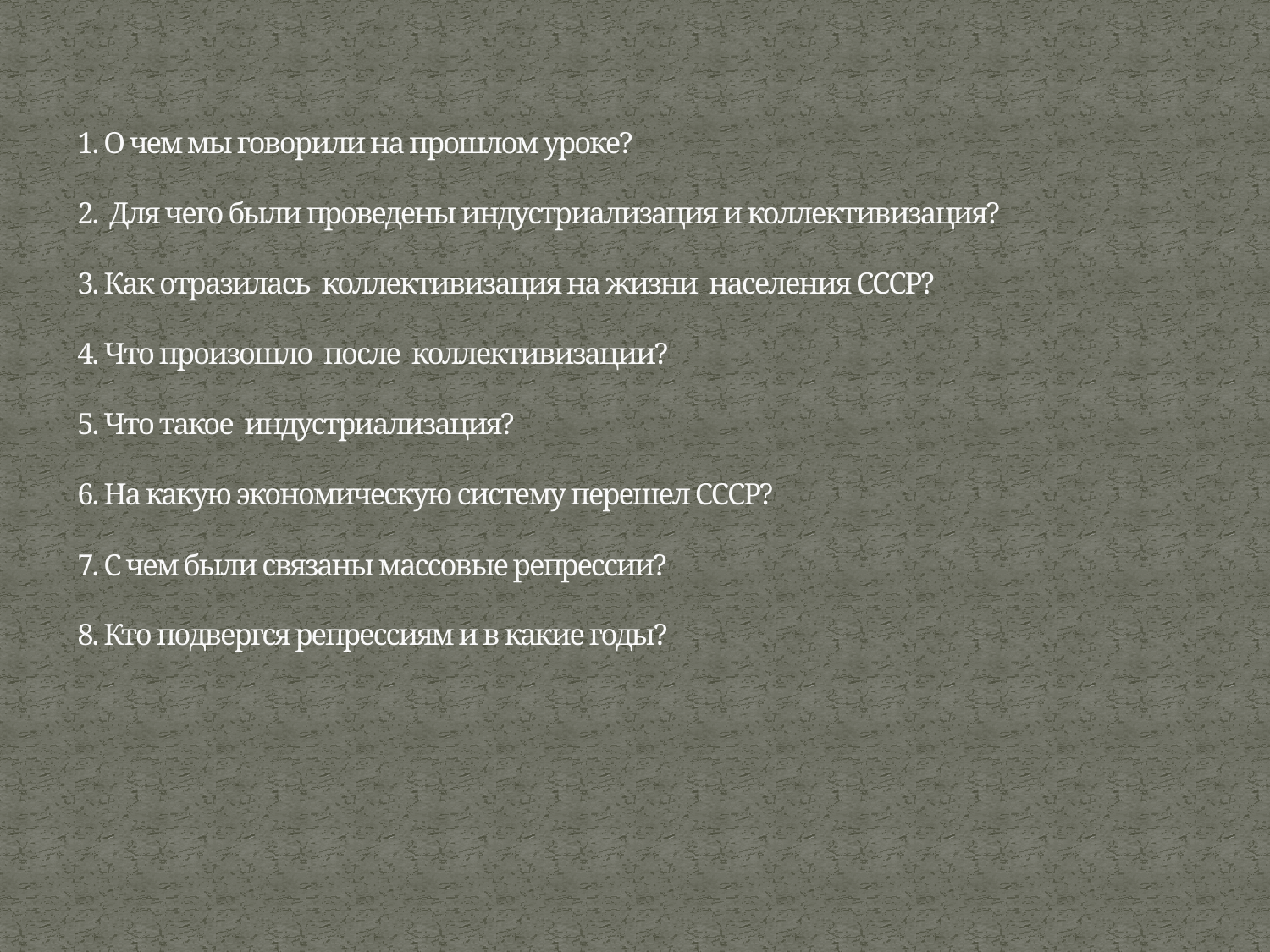

# 1. О чем мы говорили на прошлом уроке? 2.  Для чего были проведены индустриализация и коллективизация? 3. Как отразилась  коллективизация на жизни  населения СССР? 4. Что произошло  после  коллективизации? 5. Что такое  индустриализация? 6. На какую экономическую систему перешел СССР? 7. С чем были связаны массовые репрессии? 8. Кто подвергся репрессиям и в какие годы?